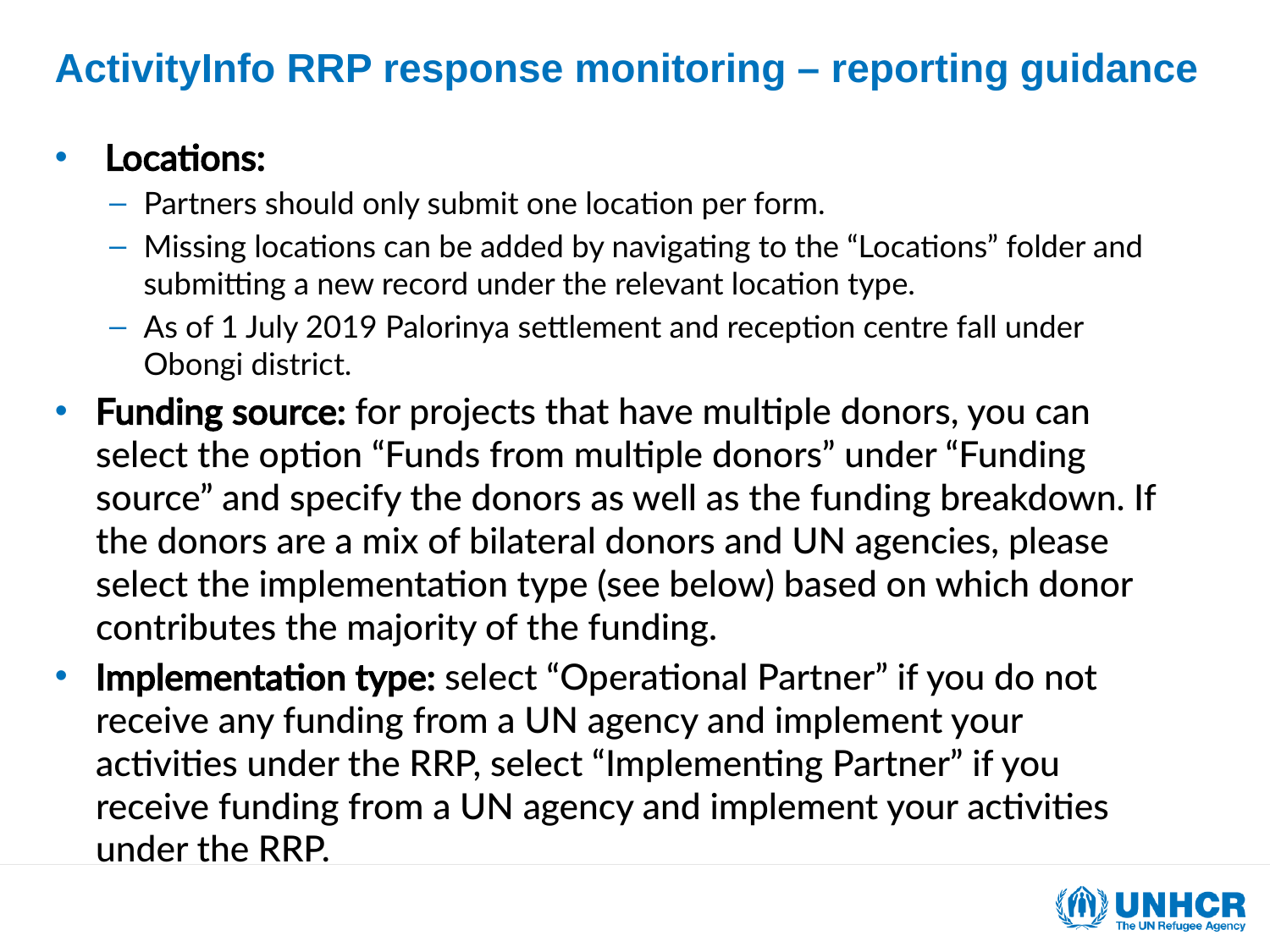

ActivityInfo RRP response monitoring – reporting guidance
 Locations:
Partners should only submit one location per form.
Missing locations can be added by navigating to the “Locations” folder and submitting a new record under the relevant location type.
As of 1 July 2019 Palorinya settlement and reception centre fall under Obongi district.
Funding source: for projects that have multiple donors, you can select the option “Funds from multiple donors” under “Funding source” and specify the donors as well as the funding breakdown. If the donors are a mix of bilateral donors and UN agencies, please select the implementation type (see below) based on which donor contributes the majority of the funding.
Implementation type: select “Operational Partner” if you do not receive any funding from a UN agency and implement your activities under the RRP, select “Implementing Partner” if you receive funding from a UN agency and implement your activities under the RRP.